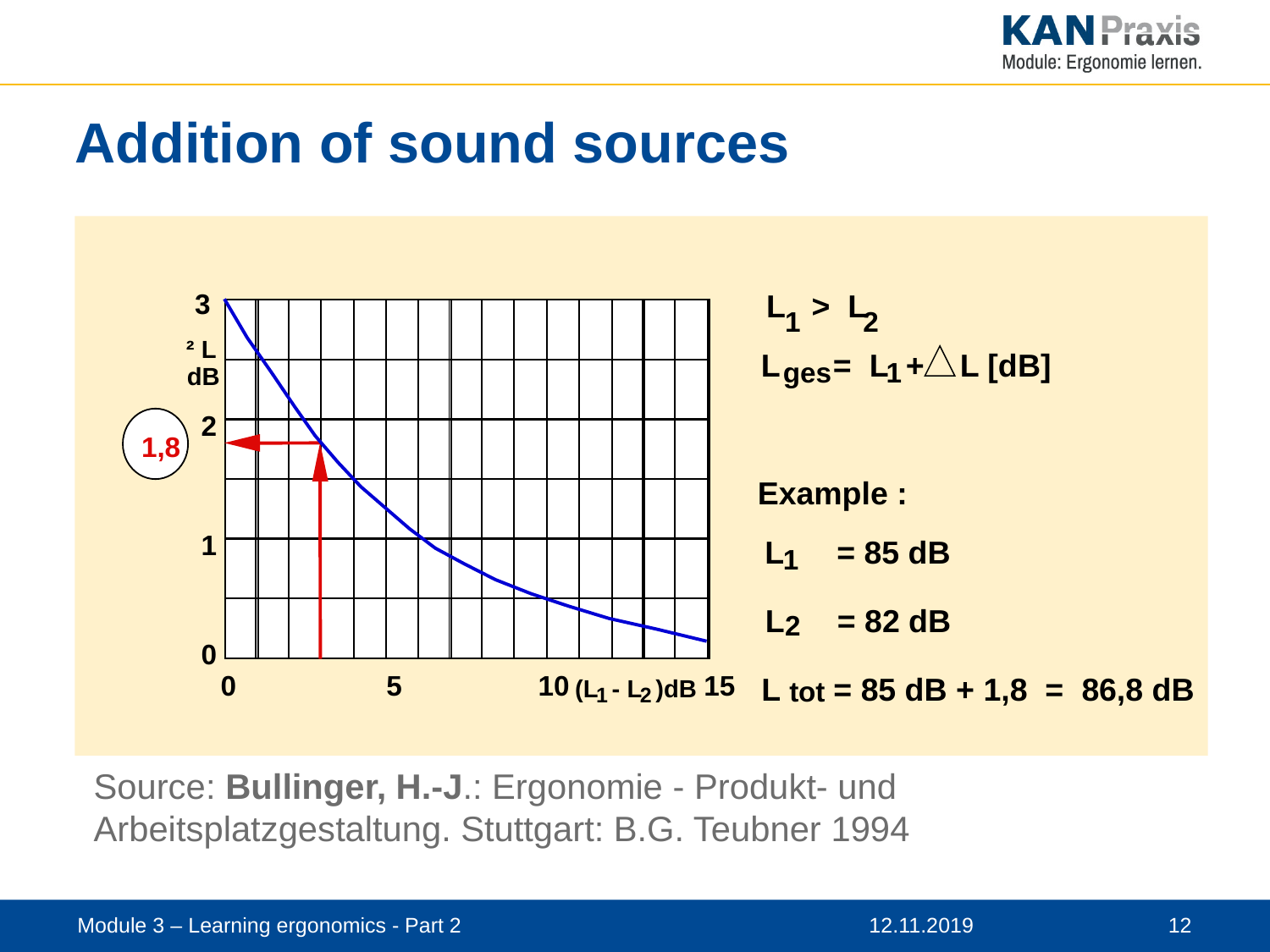

# Addition of sound sources

L   >  L
1
2
L      =  L  +    L [dB]
1
ges
3

² L

dB
2

1,8

Example :

1
L      = 85 dB

1
2
tot

L      = 82 dB

0
0
5
10
15
L      = 85 dB + 1,8  =  86,8 dB
(L  - L  )dB
1
2
Source: Bullinger, H.-J.: Ergonomie - Produkt- und Arbeitsplatzgestaltung. Stuttgart: B.G. Teubner 1994
Module 3 – Learning ergonomics - Part 2
12.11.2019
12